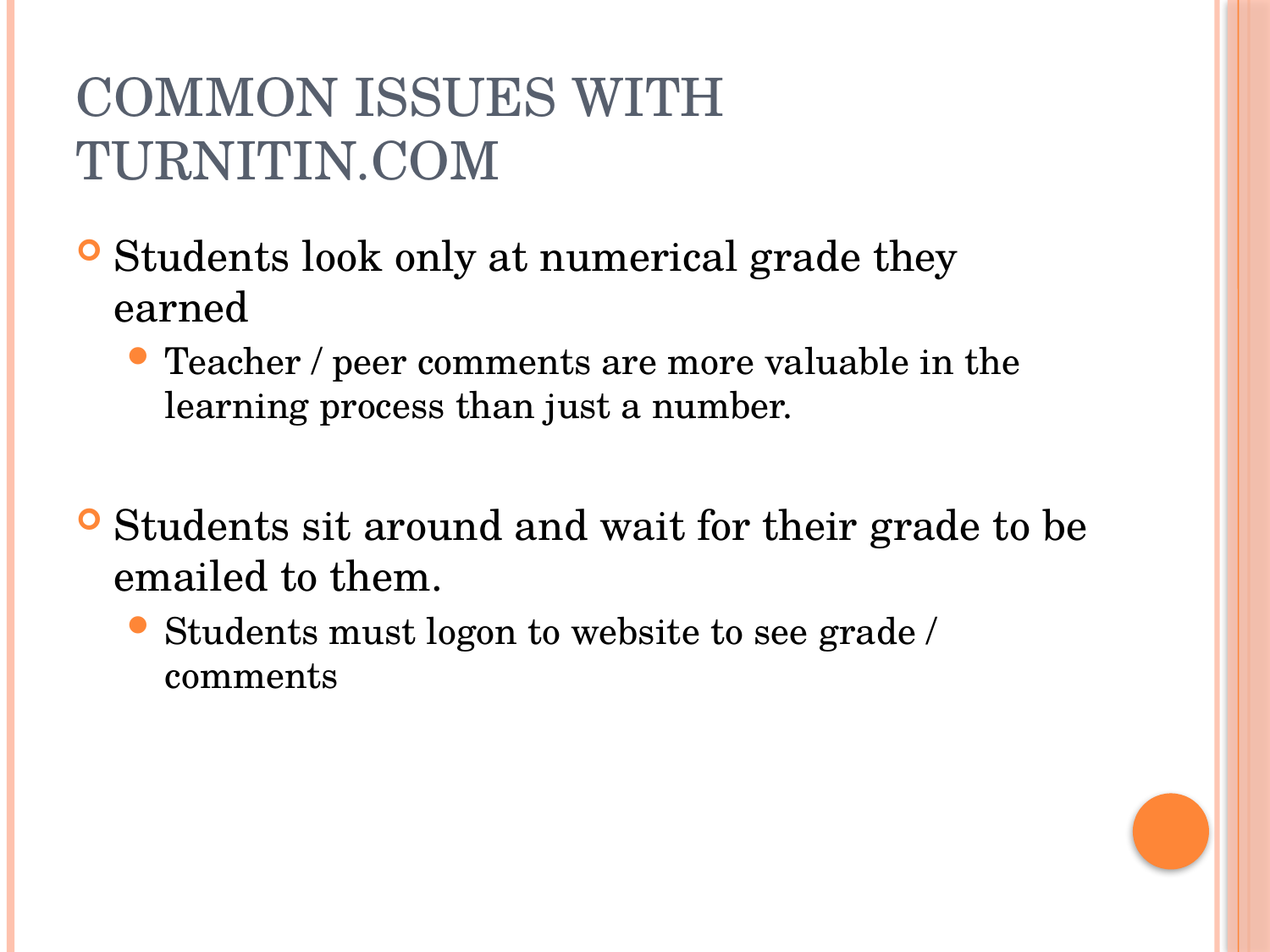

# Common Issues with Turnitin.com
Students look only at numerical grade they earned
Teacher / peer comments are more valuable in the learning process than just a number.

Students sit around and wait for their grade to be emailed to them.
Students must logon to website to see grade / comments